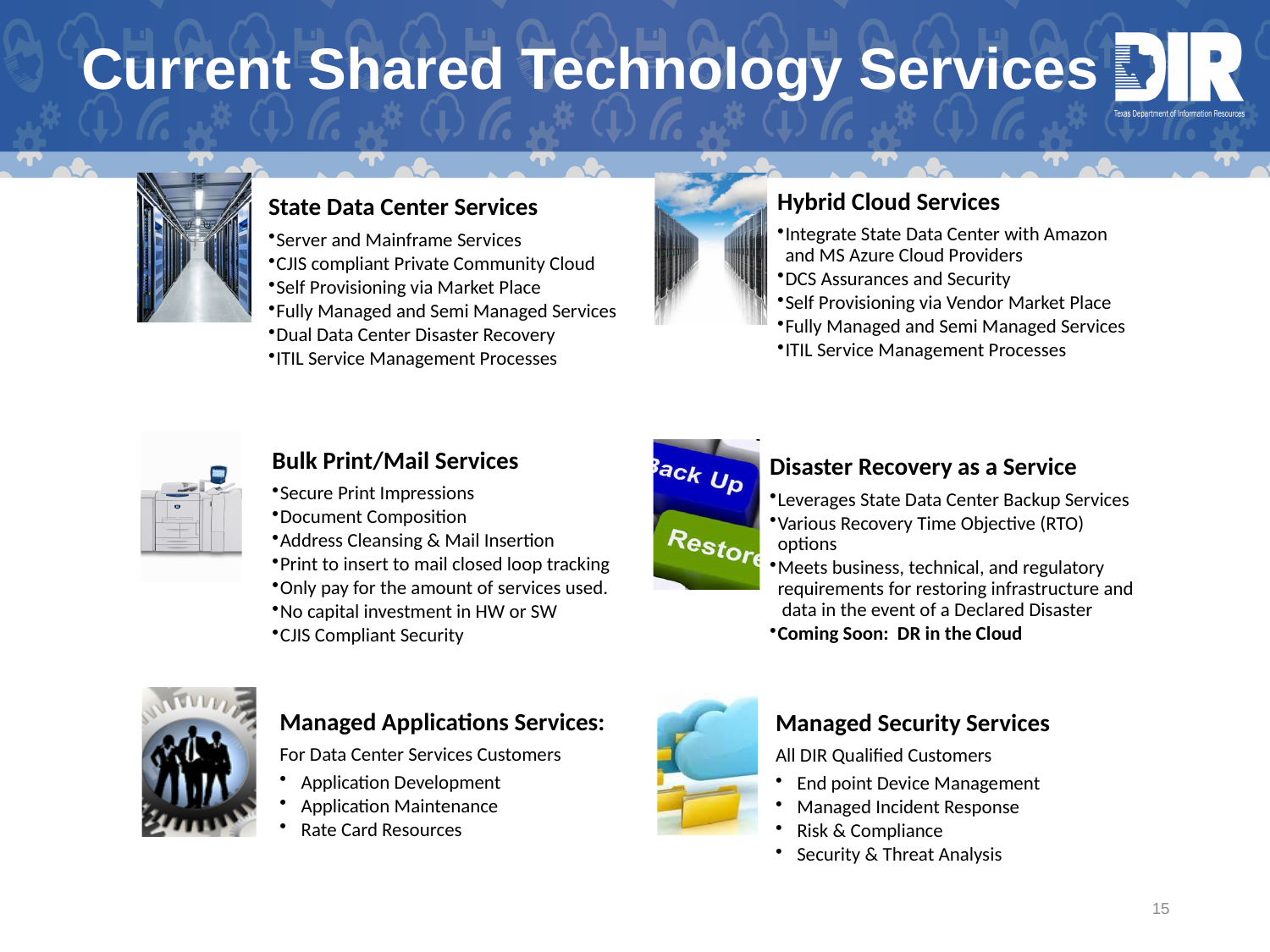

# Current Shared Technology Services
State Data Center Services
Server and Mainframe Services
CJIS compliant Private Community Cloud
Self Provisioning via Market Place
Fully Managed and Semi Managed Services
Dual Data Center Disaster Recovery
ITIL Service Management Processes
Hybrid Cloud Services
Integrate State Data Center with Amazon and MS Azure Cloud Providers
DCS Assurances and Security
Self Provisioning via Vendor Market Place
Fully Managed and Semi Managed Services
ITIL Service Management Processes
Bulk Print/Mail Services
Secure Print Impressions
Document Composition
Address Cleansing & Mail Insertion
Print to insert to mail closed loop tracking
Only pay for the amount of services used.
No capital investment in HW or SW
CJIS Compliant Security
Disaster Recovery as a Service
Leverages State Data Center Backup Services
Various Recovery Time Objective (RTO) options
Meets business, technical, and regulatory requirements for restoring infrastructure and  data in the event of a Declared Disaster
Coming Soon:  DR in the Cloud
Managed Applications Services:
For Data Center Services Customers
   Application Development
   Application Maintenance
   Rate Card Resources
Managed Security Services
All DIR Qualified Customers
   End point Device Management
   Managed Incident Response
   Risk & Compliance
   Security & Threat Analysis

15